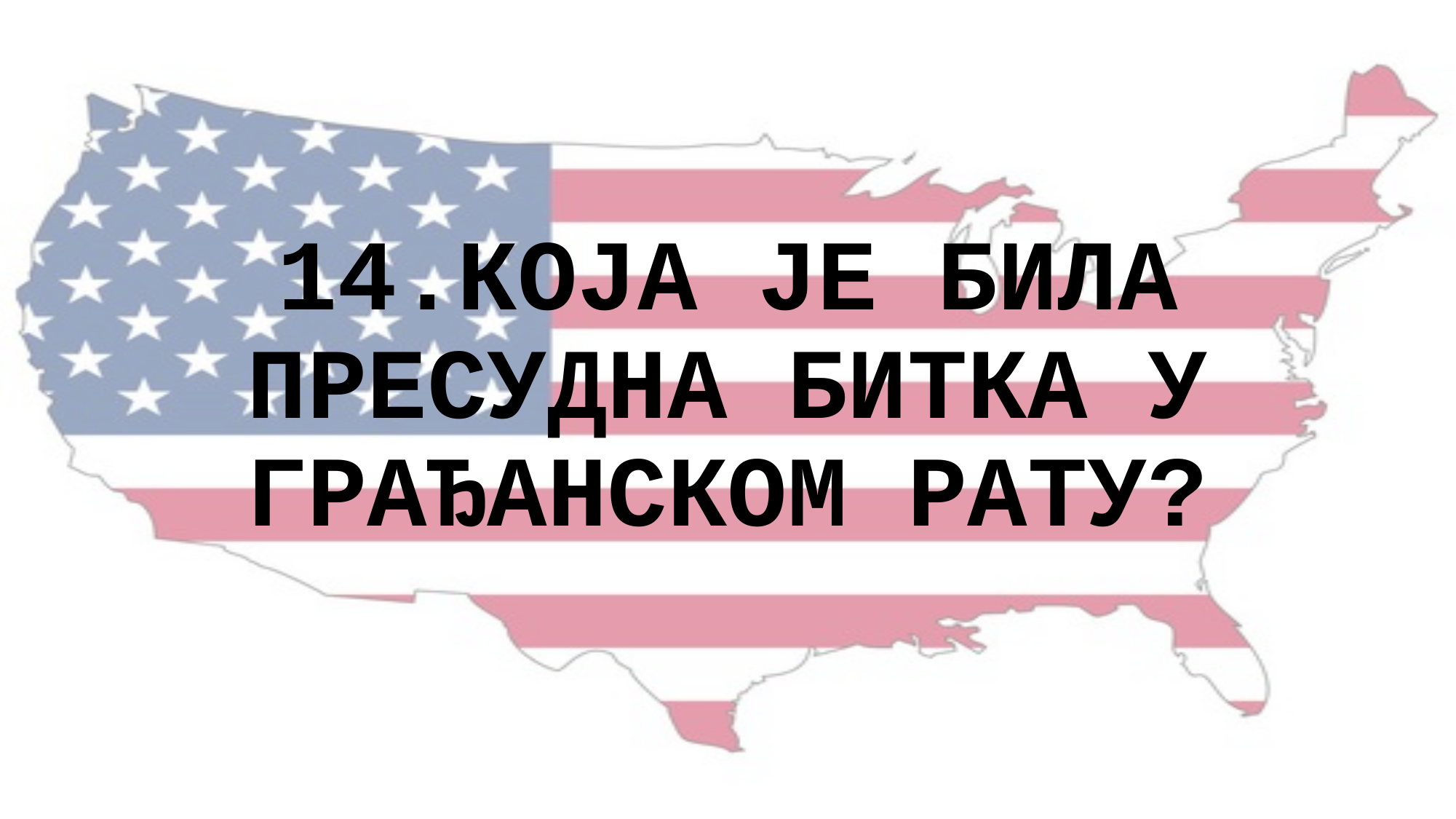

14.КОЈА ЈЕ БИЛА ПРЕСУДНА БИТКА У ГРАЂАНСКОМ РАТУ?